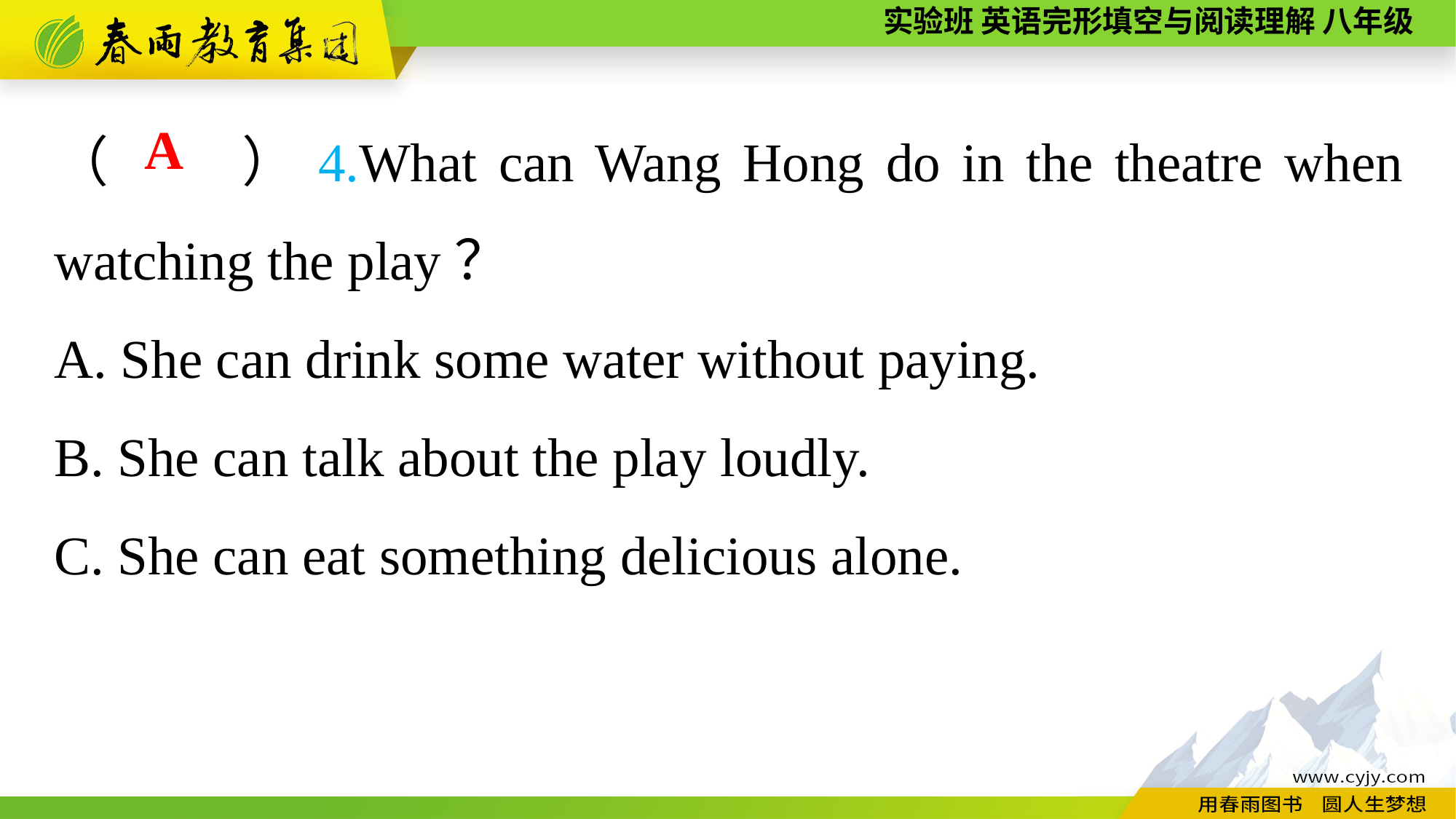

（　　）4.What can Wang Hong do in the theatre when watching the play？
A. She can drink some water without paying.
B. She can talk about the play loudly.
C. She can eat something delicious alone.
A